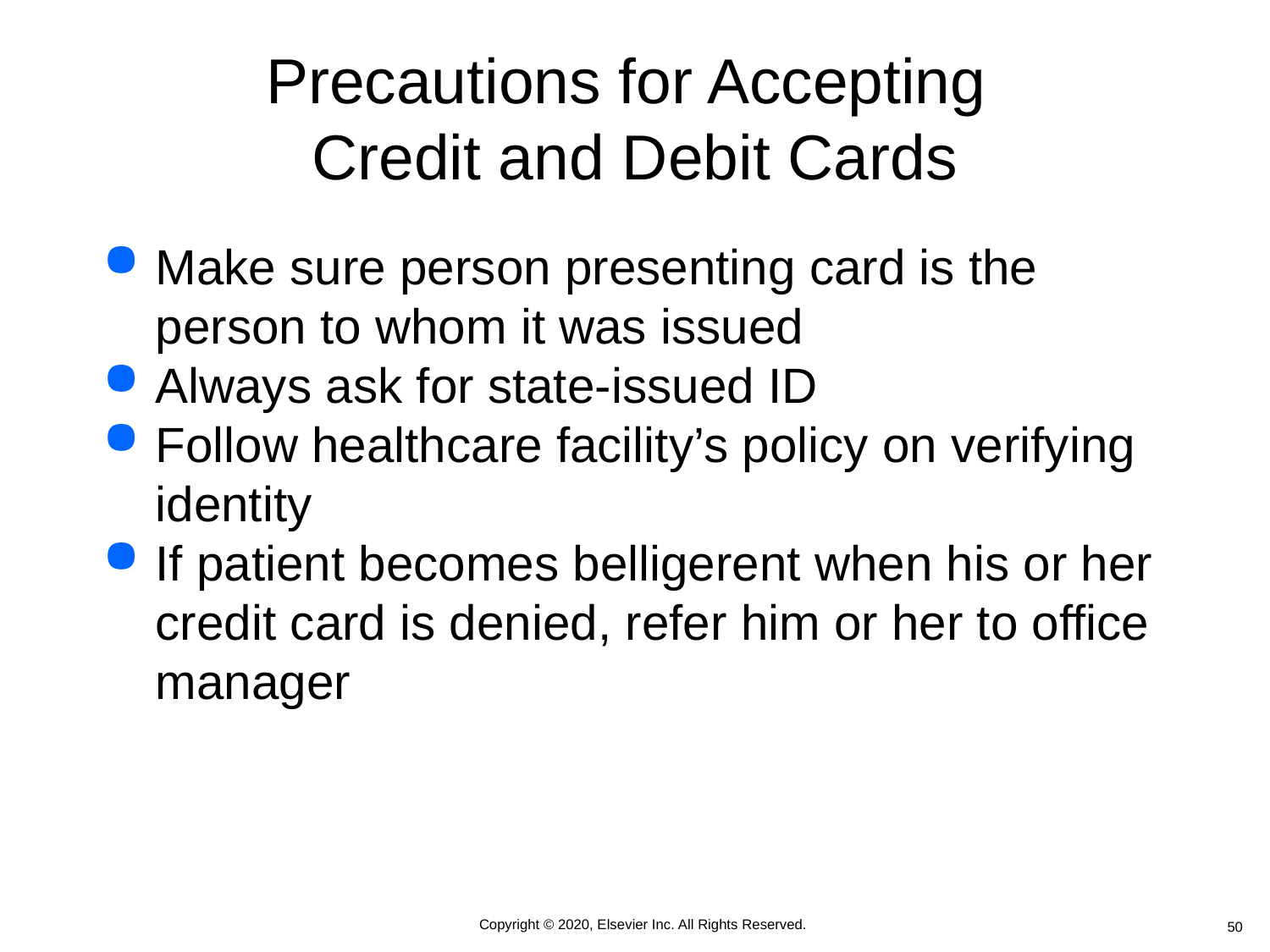

# Precautions for Accepting Credit and Debit Cards
Make sure person presenting card is the person to whom it was issued
Always ask for state-issued ID
Follow healthcare facility’s policy on verifying identity
If patient becomes belligerent when his or her credit card is denied, refer him or her to office manager